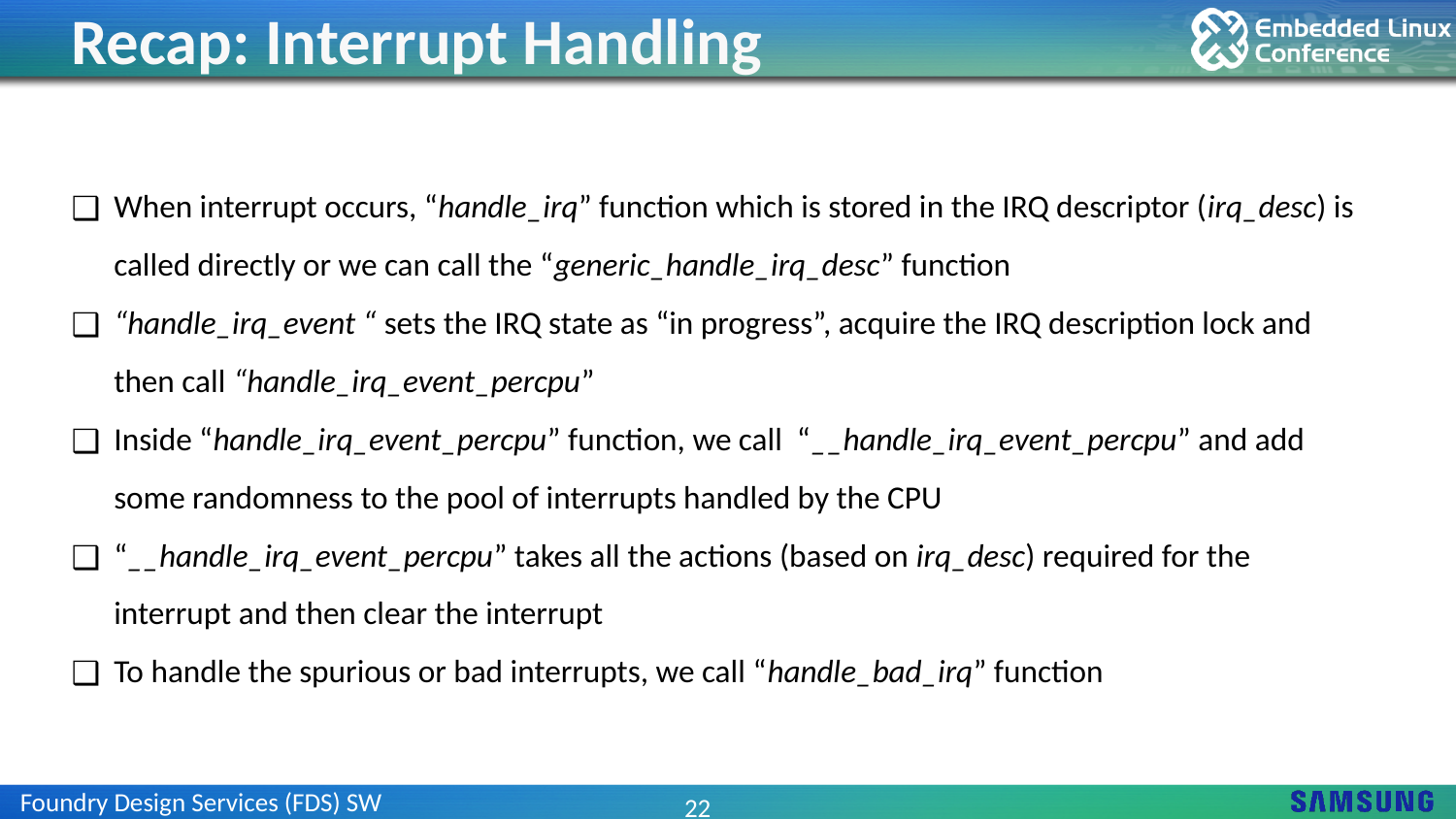

# Recap: Interrupt Handling
When interrupt occurs, “handle_irq” function which is stored in the IRQ descriptor (irq_desc) is called directly or we can call the “generic_handle_irq_desc” function
“handle_irq_event “ sets the IRQ state as “in progress”, acquire the IRQ description lock and then call “handle_irq_event_percpu”
Inside “handle_irq_event_percpu” function, we call  “__handle_irq_event_percpu” and add some randomness to the pool of interrupts handled by the CPU
“__handle_irq_event_percpu” takes all the actions (based on irq_desc) required for the interrupt and then clear the interrupt
To handle the spurious or bad interrupts, we call “handle_bad_irq” function